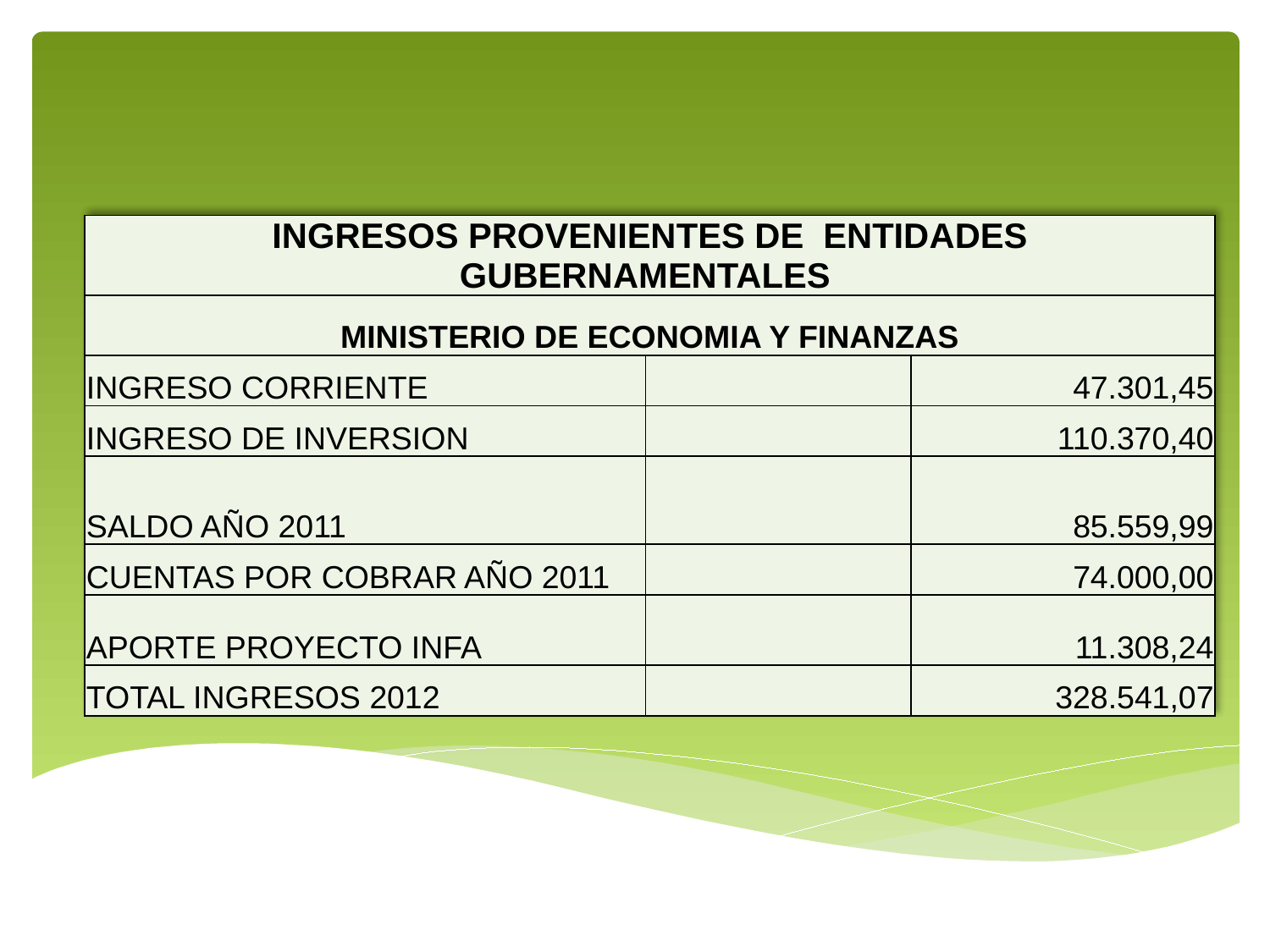

| INGRESOS PROVENIENTES DE ENTIDADES GUBERNAMENTALES |  |  |
| --- | --- | --- |
| MINISTERIO DE ECONOMIA Y FINANZAS |  |  |
| INGRESO CORRIENTE |  | 47.301,45 |
| INGRESO DE INVERSION |  | 110.370,40 |
| SALDO AÑO 2011 |  | 85.559,99 |
| CUENTAS POR COBRAR AÑO 2011 |  | 74.000,00 |
| APORTE PROYECTO INFA |  | 11.308,24 |
| TOTAL INGRESOS 2012 |  | 328.541,07 |